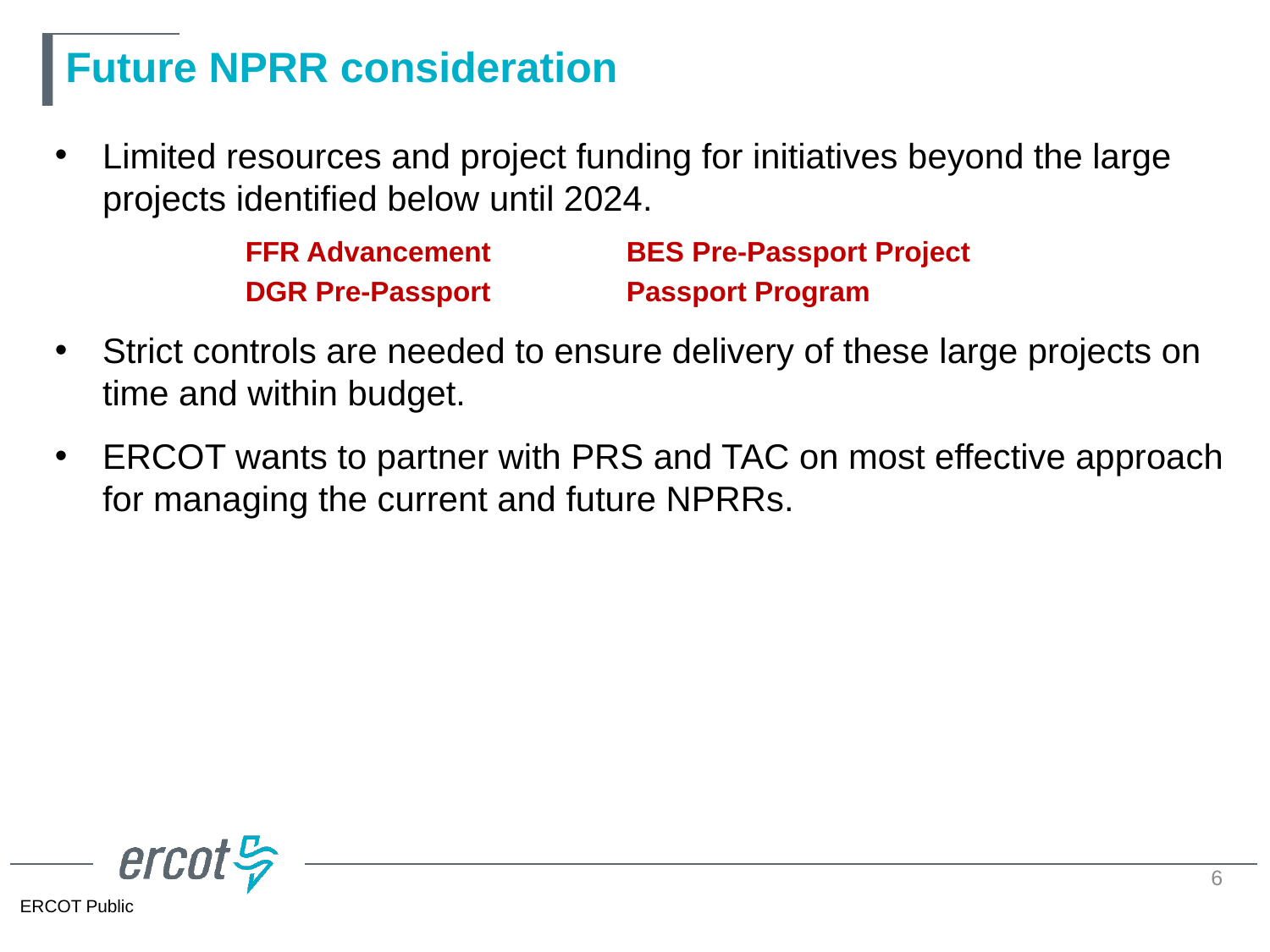

# Future NPRR consideration
Limited resources and project funding for initiatives beyond the large projects identified below until 2024.
	FFR Advancement		BES Pre-Passport Project
	DGR Pre-Passport		Passport Program
Strict controls are needed to ensure delivery of these large projects on time and within budget.
ERCOT wants to partner with PRS and TAC on most effective approach for managing the current and future NPRRs.

6